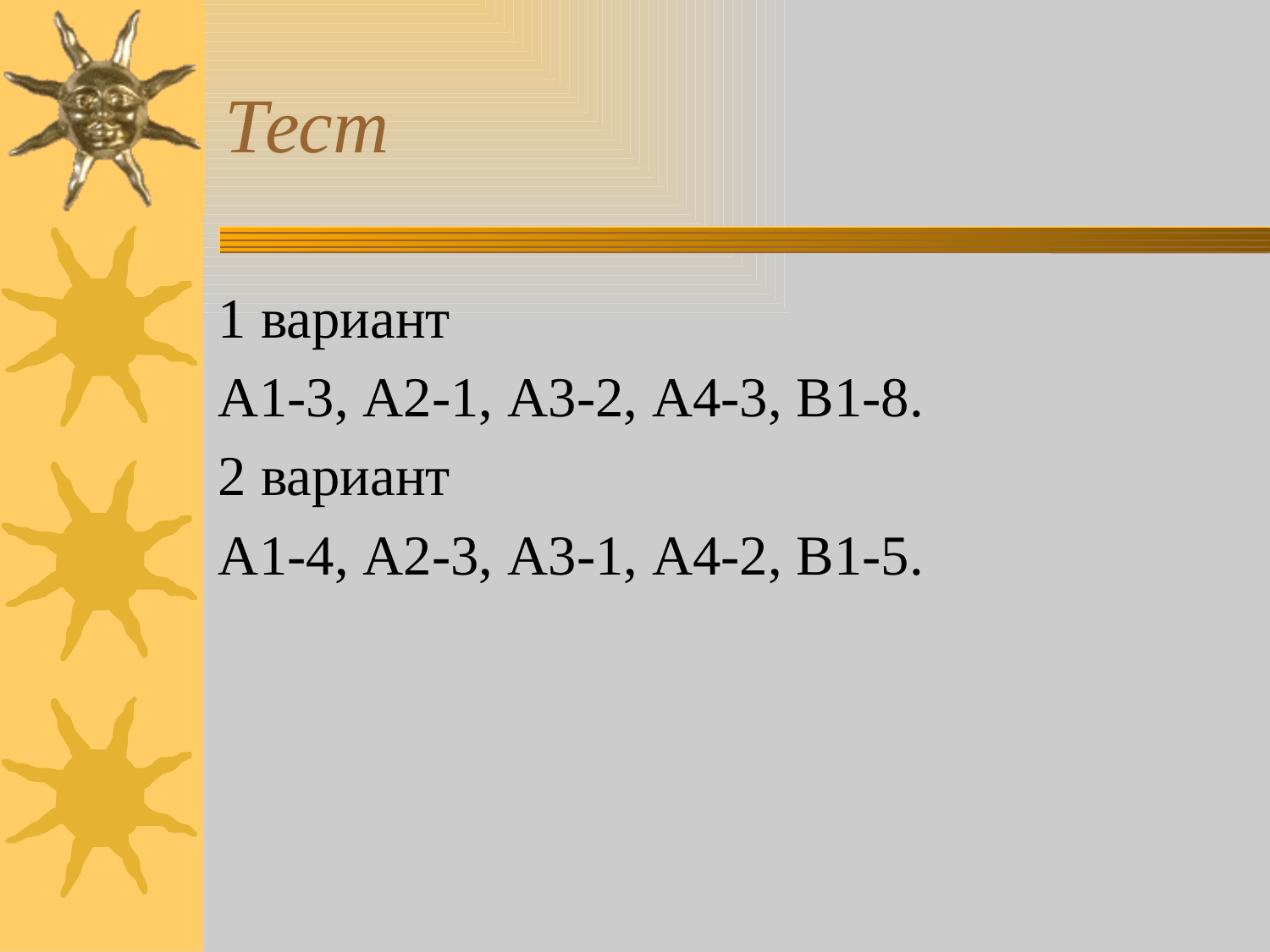

# Тест
1 вариант
А1-3, А2-1, А3-2, А4-3, В1-8.
2 вариант
А1-4, А2-3, А3-1, А4-2, В1-5.